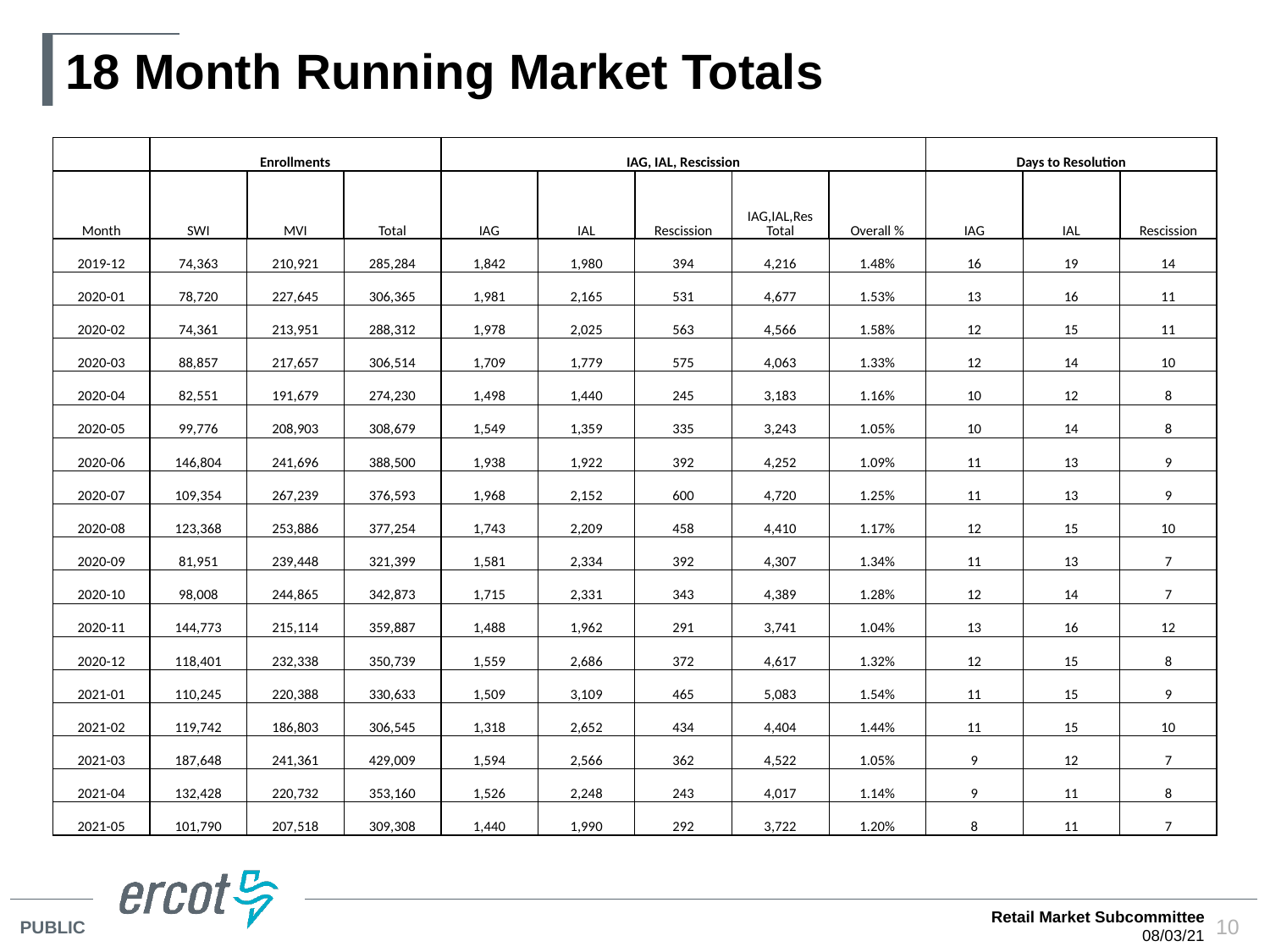

# 18 Month Running Market Totals
|  | Enrollments |  |  | IAG, IAL, Rescission |  |  |  |  | Days to Resolution |  |  |
| --- | --- | --- | --- | --- | --- | --- | --- | --- | --- | --- | --- |
| Month | SWI | MVI | Total | IAG | IAL | Rescission | IAG,IAL,Res Total | Overall % | IAG | IAL | Rescission |
| 2019-12 | 74,363 | 210,921 | 285,284 | 1,842 | 1,980 | 394 | 4,216 | 1.48% | 16 | 19 | 14 |
| 2020-01 | 78,720 | 227,645 | 306,365 | 1,981 | 2,165 | 531 | 4,677 | 1.53% | 13 | 16 | 11 |
| 2020-02 | 74,361 | 213,951 | 288,312 | 1,978 | 2,025 | 563 | 4,566 | 1.58% | 12 | 15 | 11 |
| 2020-03 | 88,857 | 217,657 | 306,514 | 1,709 | 1,779 | 575 | 4,063 | 1.33% | 12 | 14 | 10 |
| 2020-04 | 82,551 | 191,679 | 274,230 | 1,498 | 1,440 | 245 | 3,183 | 1.16% | 10 | 12 | 8 |
| 2020-05 | 99,776 | 208,903 | 308,679 | 1,549 | 1,359 | 335 | 3,243 | 1.05% | 10 | 14 | 8 |
| 2020-06 | 146,804 | 241,696 | 388,500 | 1,938 | 1,922 | 392 | 4,252 | 1.09% | 11 | 13 | 9 |
| 2020-07 | 109,354 | 267,239 | 376,593 | 1,968 | 2,152 | 600 | 4,720 | 1.25% | 11 | 13 | 9 |
| 2020-08 | 123,368 | 253,886 | 377,254 | 1,743 | 2,209 | 458 | 4,410 | 1.17% | 12 | 15 | 10 |
| 2020-09 | 81,951 | 239,448 | 321,399 | 1,581 | 2,334 | 392 | 4,307 | 1.34% | 11 | 13 | 7 |
| 2020-10 | 98,008 | 244,865 | 342,873 | 1,715 | 2,331 | 343 | 4,389 | 1.28% | 12 | 14 | 7 |
| 2020-11 | 144,773 | 215,114 | 359,887 | 1,488 | 1,962 | 291 | 3,741 | 1.04% | 13 | 16 | 12 |
| 2020-12 | 118,401 | 232,338 | 350,739 | 1,559 | 2,686 | 372 | 4,617 | 1.32% | 12 | 15 | 8 |
| 2021-01 | 110,245 | 220,388 | 330,633 | 1,509 | 3,109 | 465 | 5,083 | 1.54% | 11 | 15 | 9 |
| 2021-02 | 119,742 | 186,803 | 306,545 | 1,318 | 2,652 | 434 | 4,404 | 1.44% | 11 | 15 | 10 |
| 2021-03 | 187,648 | 241,361 | 429,009 | 1,594 | 2,566 | 362 | 4,522 | 1.05% | 9 | 12 | 7 |
| 2021-04 | 132,428 | 220,732 | 353,160 | 1,526 | 2,248 | 243 | 4,017 | 1.14% | 9 | 11 | 8 |
| 2021-05 | 101,790 | 207,518 | 309,308 | 1,440 | 1,990 | 292 | 3,722 | 1.20% | 8 | 11 | 7 |
Retail Market Subcommittee
08/03/21
10